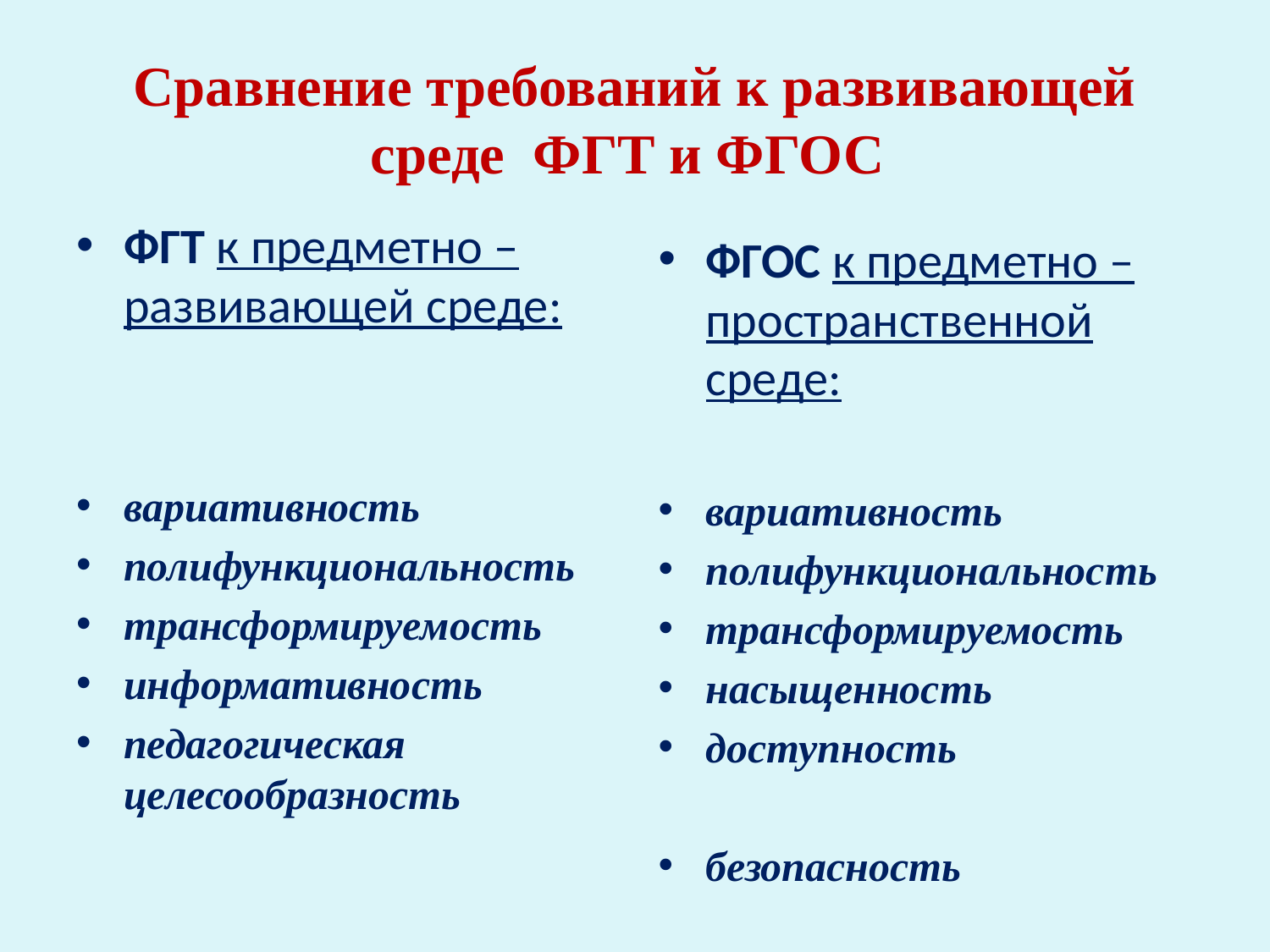

# Сравнение требований к развивающей среде  ФГТ и ФГОС
ФГТ к предметно – развивающей среде:

вариативность
полифункциональность
трансформируемость
информативность
педагогическая целесообразность

ФГОС к предметно – пространственной среде:

вариативность
полифункциональность
трансформируемость
насыщенность
доступность

безопасность